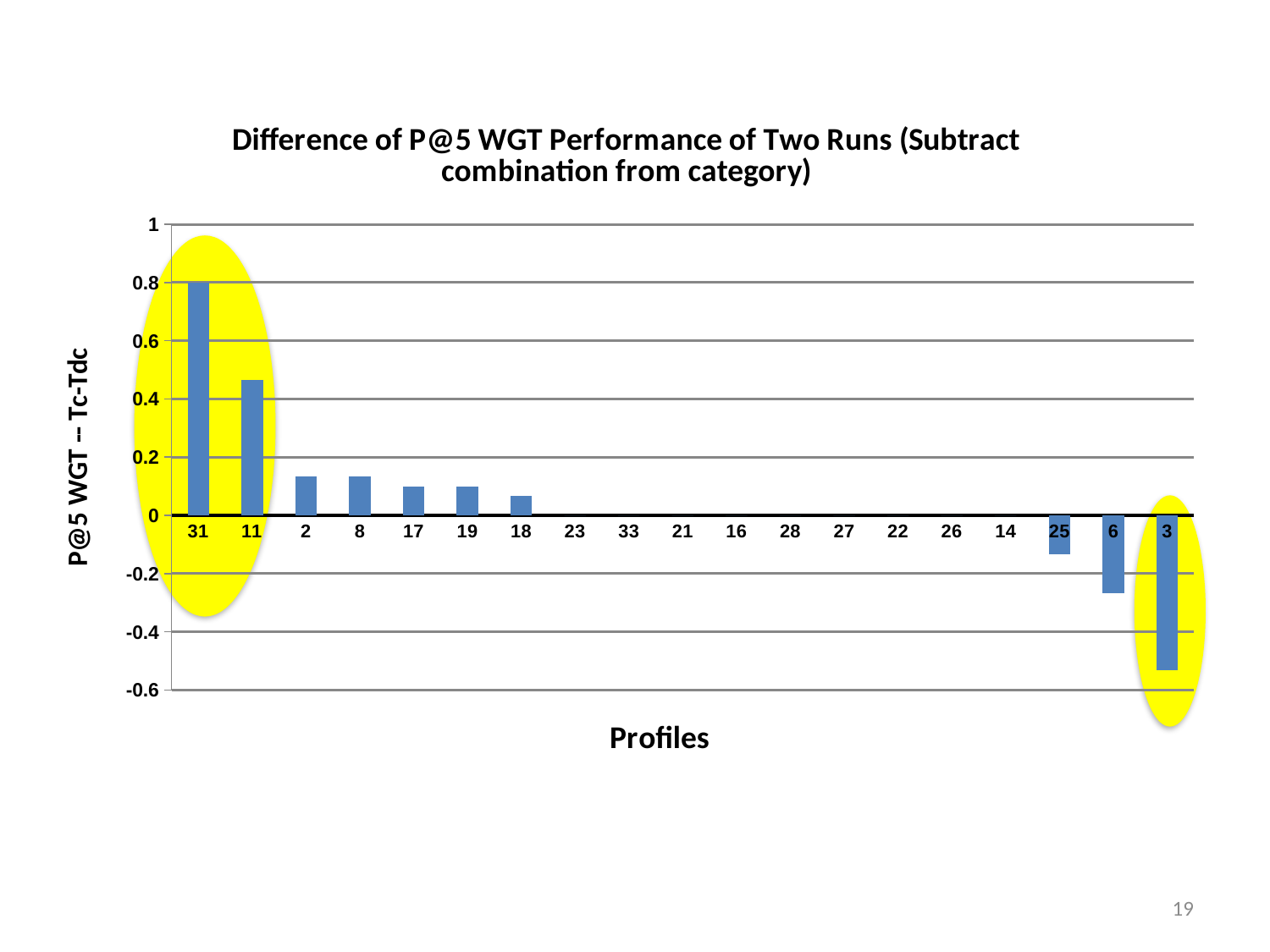

### Chart: Difference of P@5 WGT Performance of Two Runs (Subtract combination from category)

| Category |  |
|---|---|
| 31 | 0.8 |
| 11 | 0.4667 |
| 2 | 0.13330000000000003 |
| 8 | 0.13329999999999997 |
| 17 | 0.10000000000000003 |
| 19 | 0.1 |
| 18 | 0.06670000000000001 |
| 23 | 0.0 |
| 33 | 0.0 |
| 21 | 0.0 |
| 16 | 0.0 |
| 28 | 0.0 |
| 27 | 0.0 |
| 22 | 0.0 |
| 26 | 0.0 |
| 14 | 0.0 |
| 25 | -0.13340000000000002 |
| 6 | -0.2666 |
| 3 | -0.5333 |

19